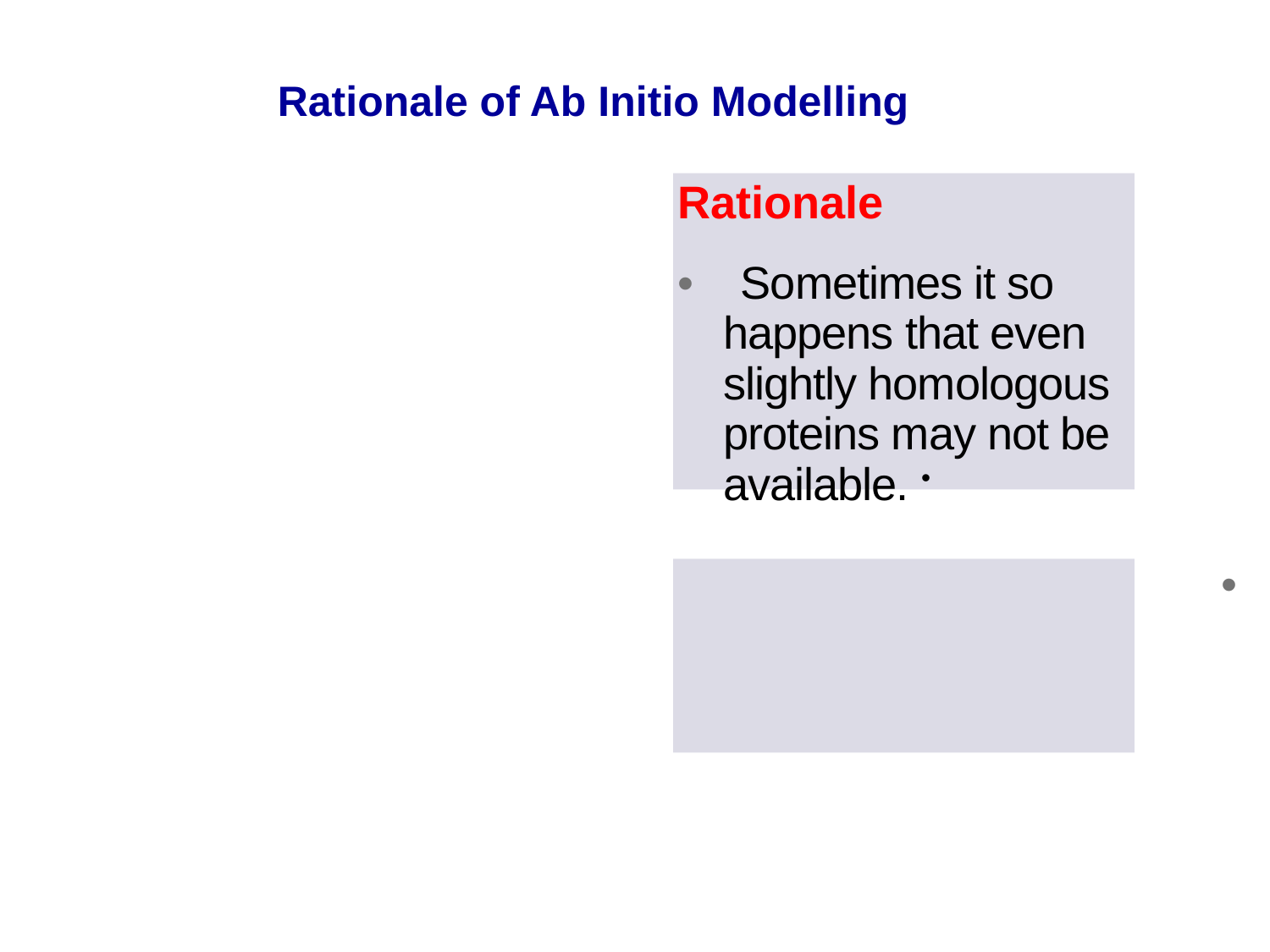

Rationale of Ab Initio Modelling
Rationale
•    Sometimes it so happens that even slightly homologous proteins may not be available. •
•    This renders homology modelling and threading/fold recognition as futile